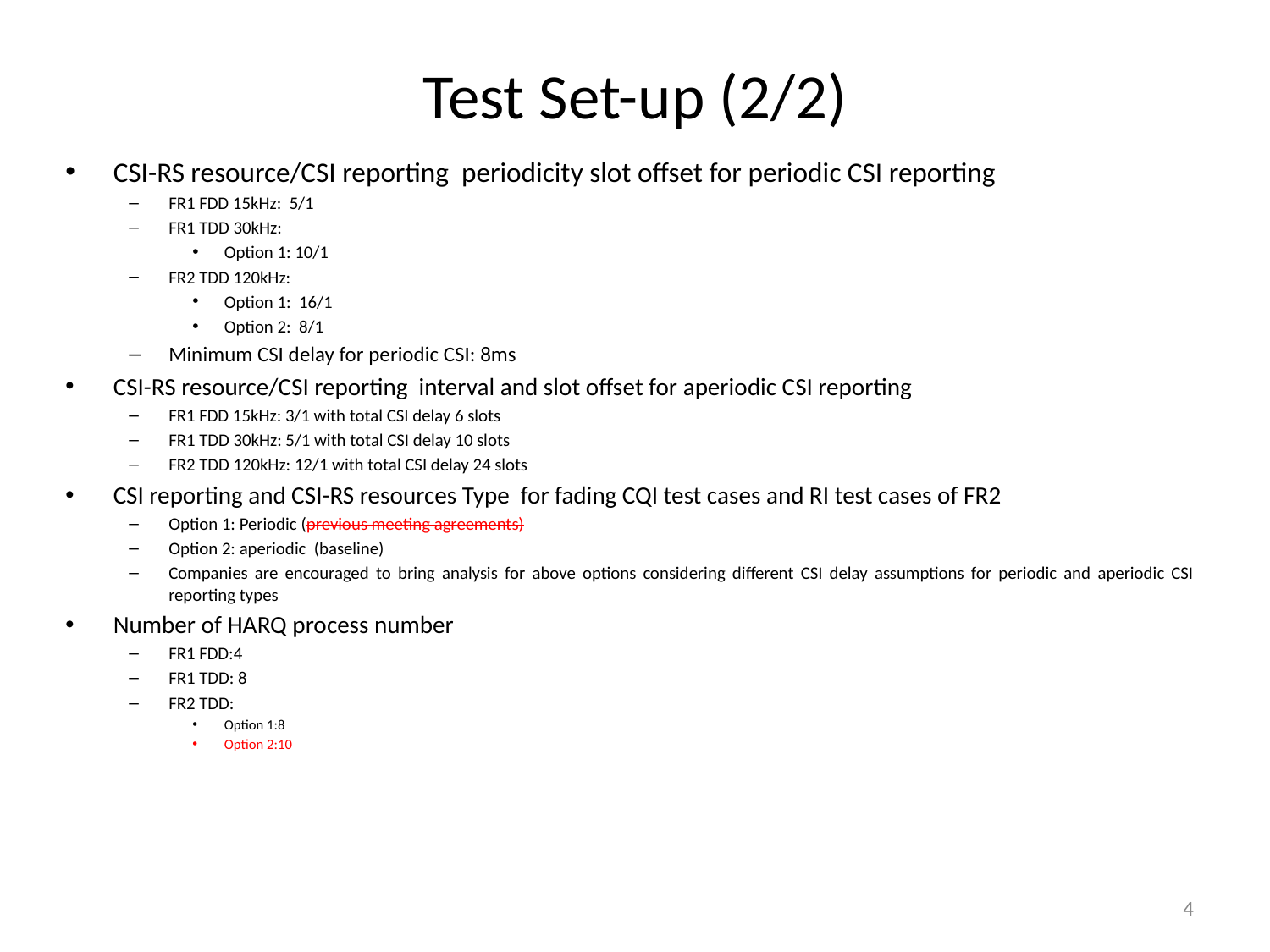

# Test Set-up (2/2)
CSI-RS resource/CSI reporting  periodicity slot offset for periodic CSI reporting
FR1 FDD 15kHz:  5/1
FR1 TDD 30kHz:
Option 1: 10/1
FR2 TDD 120kHz:
Option 1:  16/1
Option 2:  8/1
Minimum CSI delay for periodic CSI: 8ms
CSI-RS resource/CSI reporting  interval and slot offset for aperiodic CSI reporting
FR1 FDD 15kHz: 3/1 with total CSI delay 6 slots
FR1 TDD 30kHz: 5/1 with total CSI delay 10 slots
FR2 TDD 120kHz: 12/1 with total CSI delay 24 slots
CSI reporting and CSI-RS resources Type  for fading CQI test cases and RI test cases of FR2
Option 1: Periodic (previous meeting agreements)
Option 2: aperiodic  (baseline)
Companies are encouraged to bring analysis for above options considering different CSI delay assumptions for periodic and aperiodic CSI reporting types
Number of HARQ process number
FR1 FDD:4
FR1 TDD: 8
FR2 TDD:
Option 1:8
Option 2:10

4